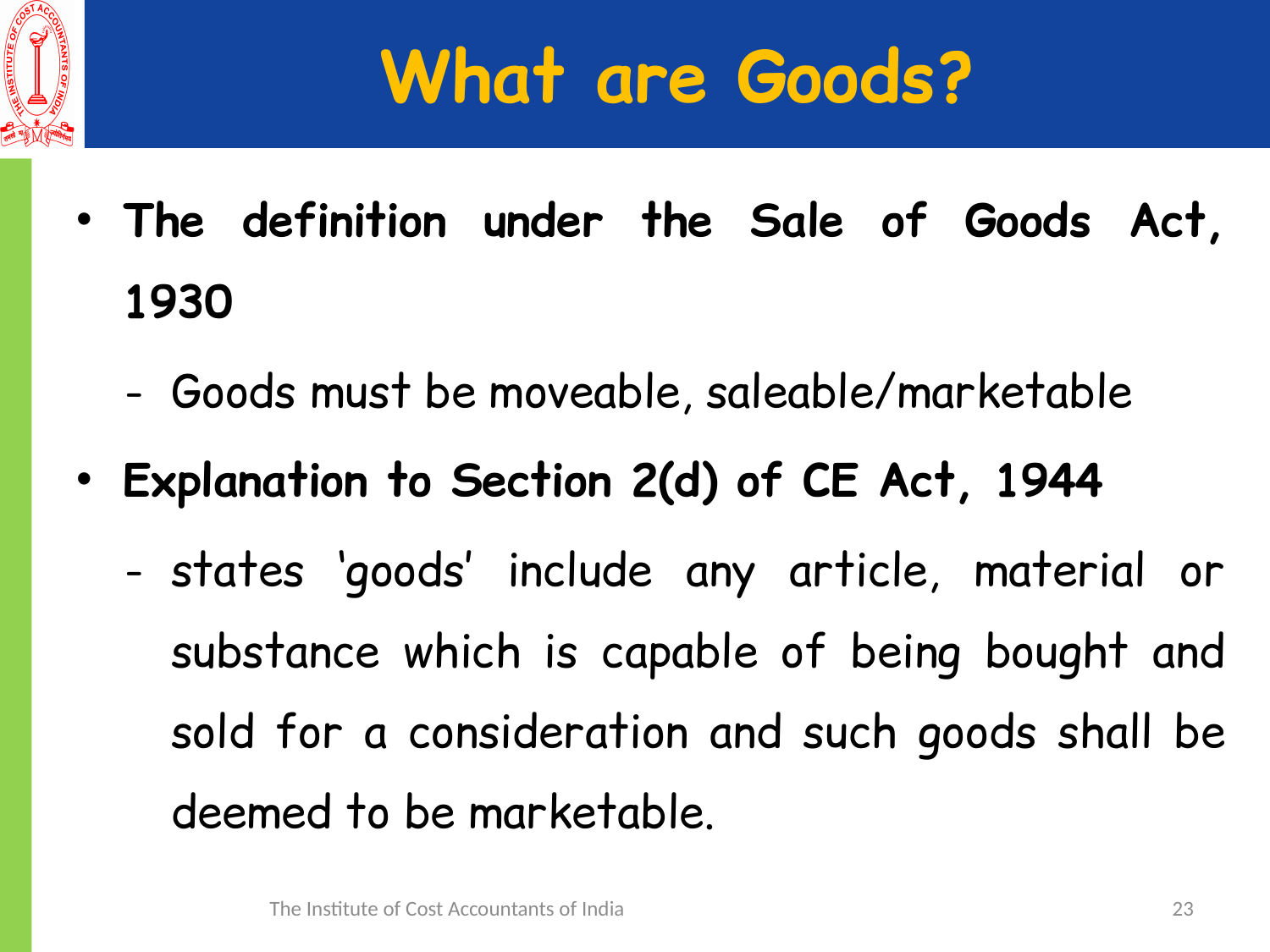

# What are Goods?
The definition under the Sale of Goods Act, 1930
-	Goods must be moveable, saleable/marketable
Explanation to Section 2(d) of CE Act, 1944
-	states ‘goods’ include any article, material or substance which is capable of being bought and sold for a consideration and such goods shall be deemed to be marketable.
The Institute of Cost Accountants of India
23